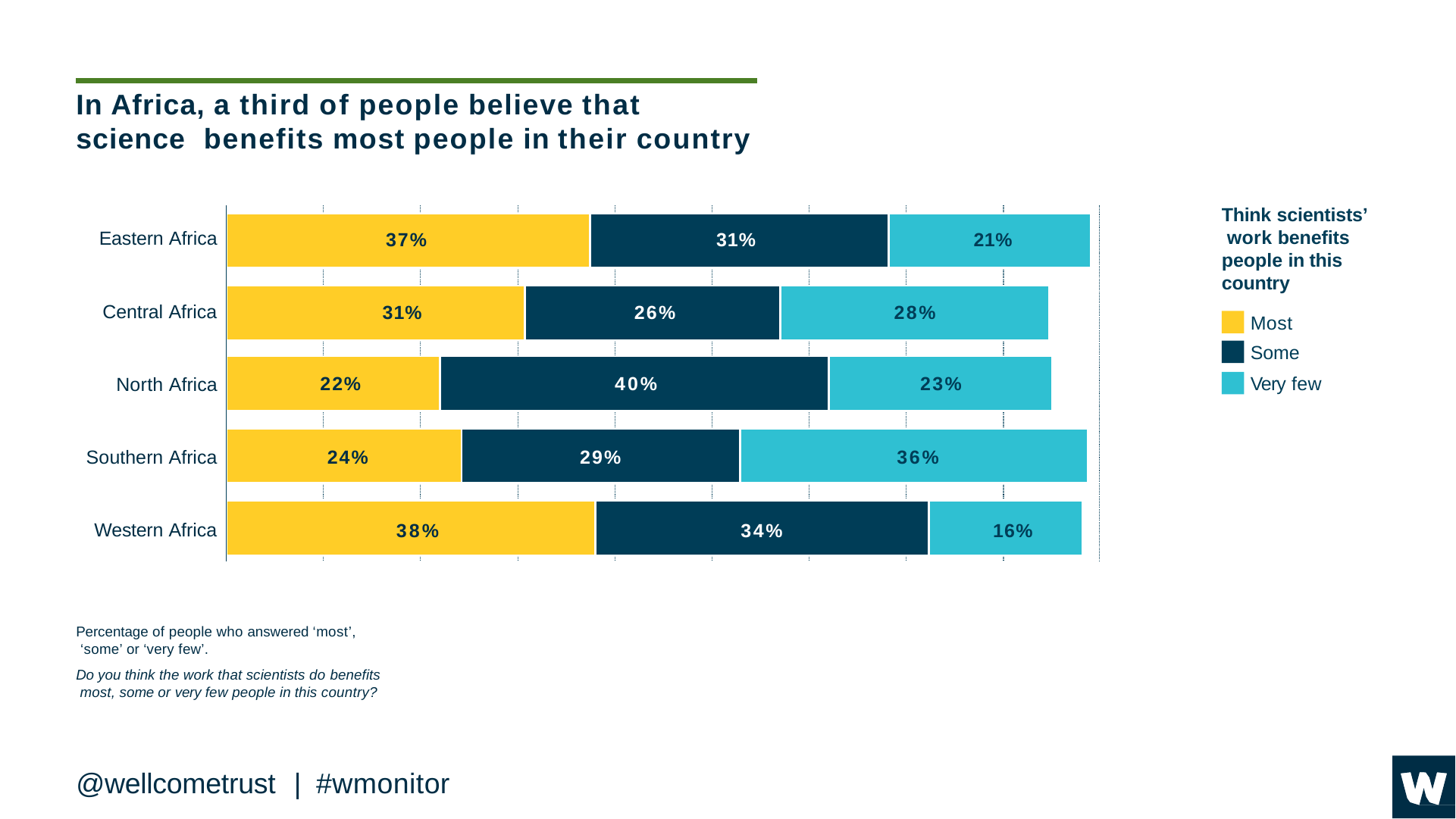

# In Africa, a third of people believe that science  benefits most people in their country
Think scientists’  work benefits  people in this  country
Most

Eastern Africa
31%
21%
37%

Central Africa
26%
28%
31%

Some  Very few

23%
22%
40%
North Africa

24%
29%
36%
Southern Africa

Western Africa
38%
34%
16%

Percentage of people who answered ‘most’,  ‘some’ or ‘very few’.
Do you think the work that scientists do benefits  most, some or very few people in this country?
@wellcometrust	|	#wmonitor